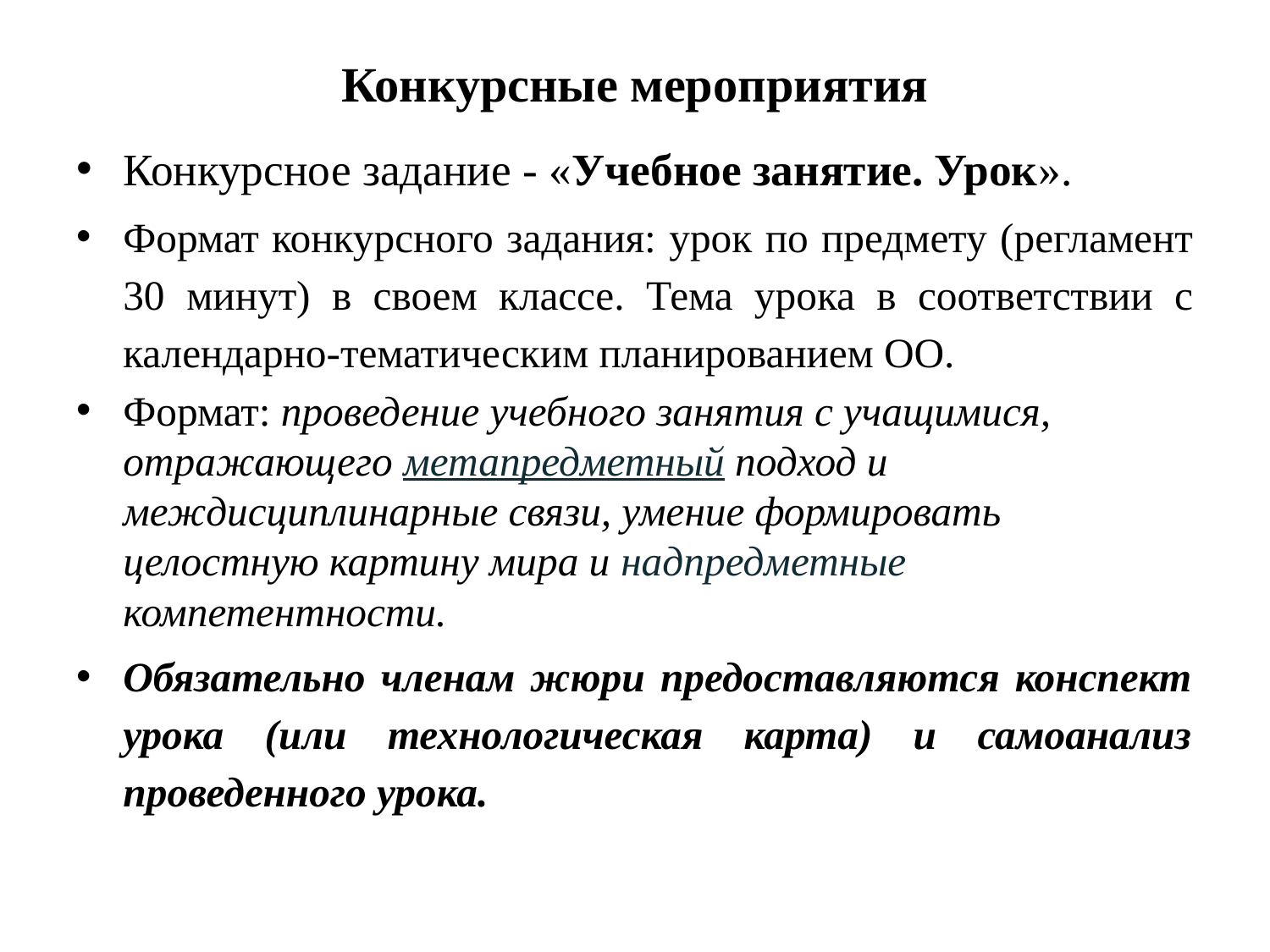

# Конкурсные мероприятия
Конкурсное задание - «Учебное занятие. Урок».
Формат конкурсного задания: урок по предмету (регламент 30 минут) в своем классе. Тема урока в соответствии с календарно-тематическим планированием ОО.
Формат: проведение учебного занятия с учащимися, отражающего метапредметный подход и междисциплинарные связи, умение формировать целостную картину мира и надпредметные компетентности.
Обязательно членам жюри предоставляются конспект урока (или технологическая карта) и самоанализ проведенного урока.